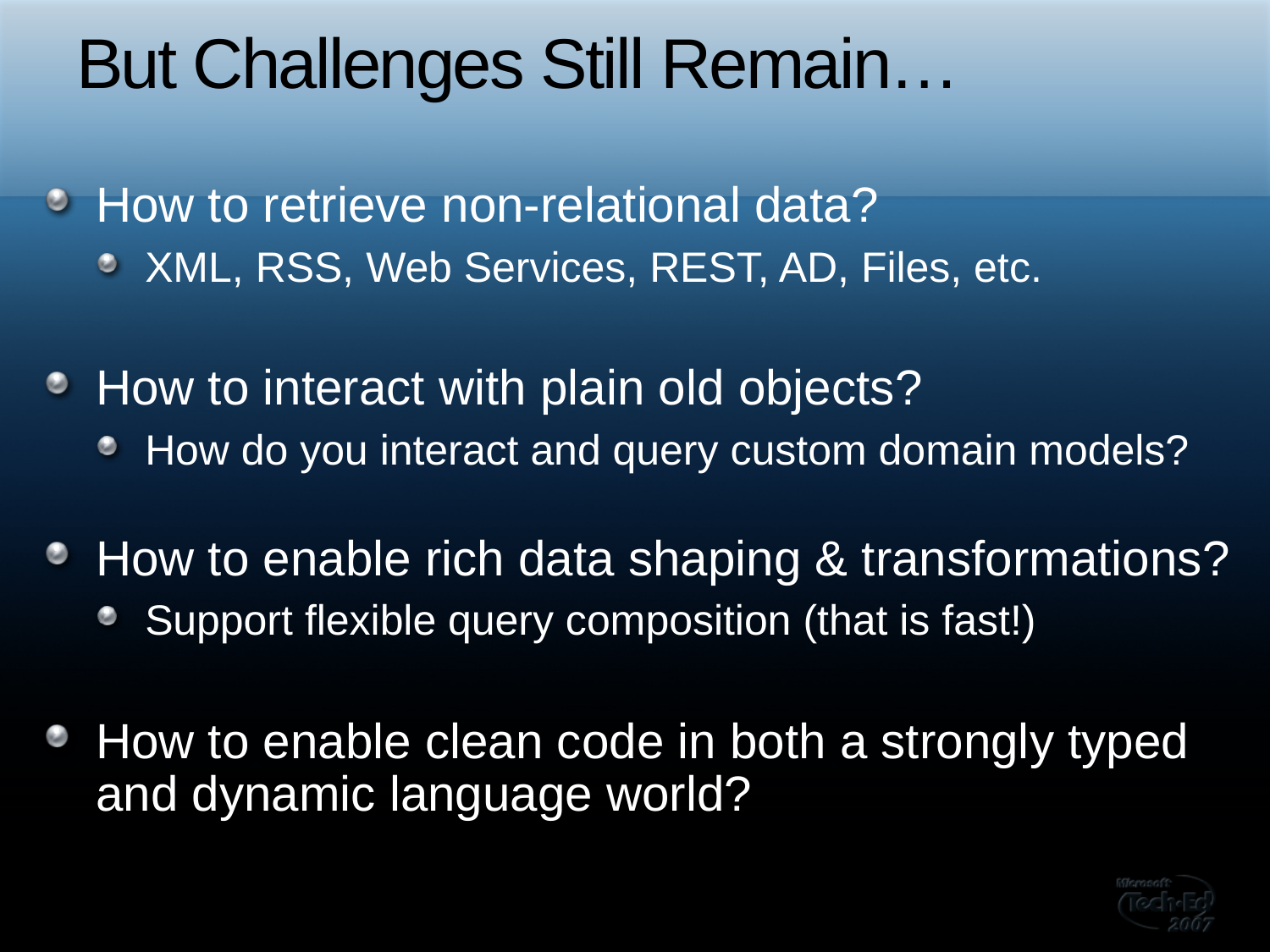

# But Challenges Still Remain…
How to retrieve non-relational data?
XML, RSS, Web Services, REST, AD, Files, etc.

How to interact with plain old objects?
How do you interact and query custom domain models?

How to enable rich data shaping & transformations?
Support flexible query composition (that is fast!)

How to enable clean code in both a strongly typed and dynamic language world?